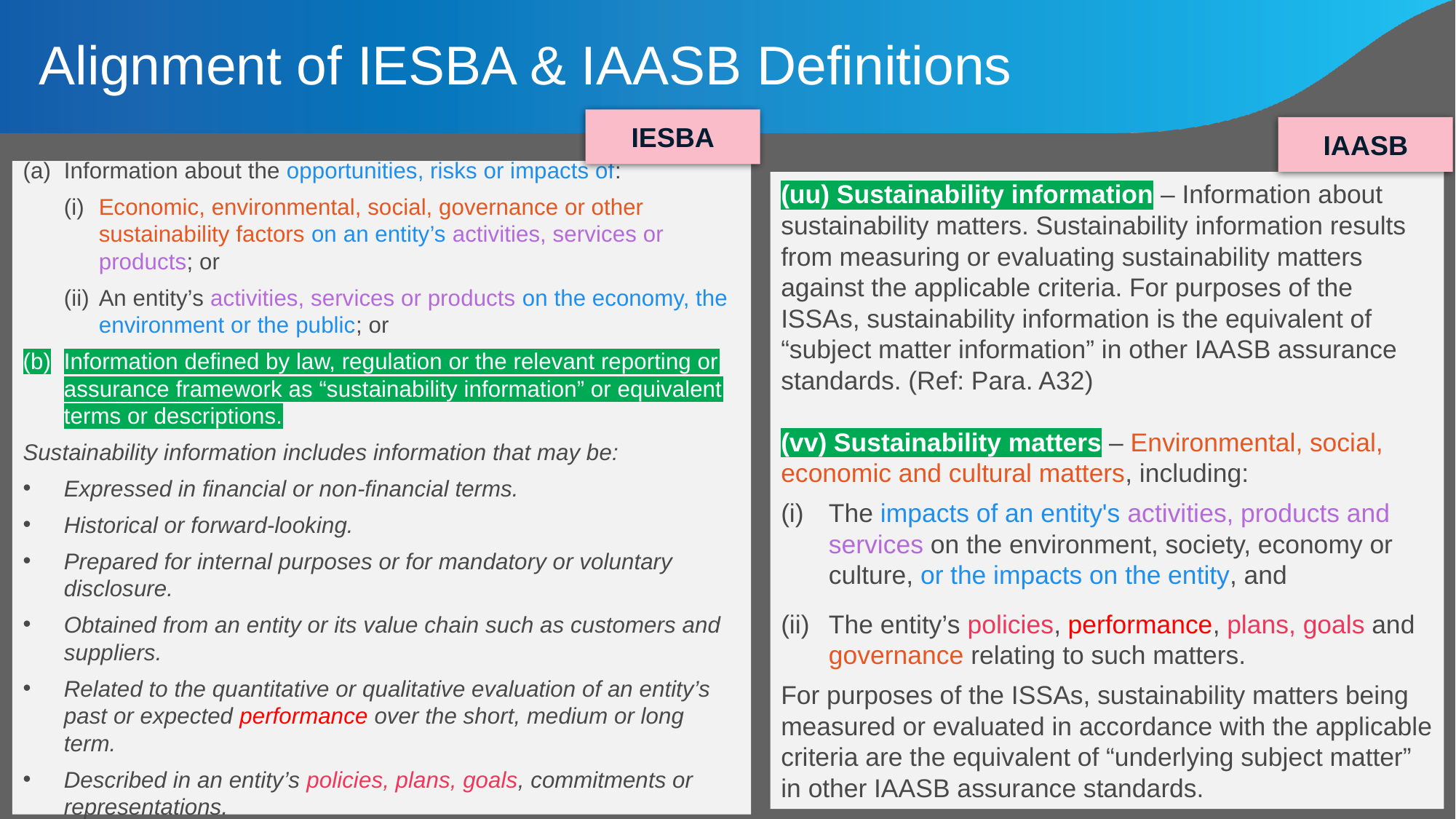

Alignment of IESBA & IAASB Definitions
IESBA
IAASB
(a)	Information about the opportunities, risks or impacts of:
(i)	Economic, environmental, social, governance or other sustainability factors on an entity’s activities, services or products; or
(ii)	An entity’s activities, services or products on the economy, the environment or the public; or
(b)	Information defined by law, regulation or the relevant reporting or assurance framework as “sustainability information” or equivalent terms or descriptions.
Sustainability information includes information that may be:
Expressed in financial or non-financial terms.
Historical or forward-looking.
Prepared for internal purposes or for mandatory or voluntary disclosure.
Obtained from an entity or its value chain such as customers and suppliers.
Related to the quantitative or qualitative evaluation of an entity’s past or expected performance over the short, medium or long term.
Described in an entity’s policies, plans, goals, commitments or representations.
(uu) Sustainability information – Information about sustainability matters. Sustainability information results from measuring or evaluating sustainability matters against the applicable criteria. For purposes of the ISSAs, sustainability information is the equivalent of “subject matter information” in other IAASB assurance standards. (Ref: Para. A32)

(vv) Sustainability matters – Environmental, social, economic and cultural matters, including:
The impacts of an entity's activities, products and services on the environment, society, economy or culture, or the impacts on the entity, and
The entity’s policies, performance, plans, goals and governance relating to such matters.
For purposes of the ISSAs, sustainability matters being measured or evaluated in accordance with the applicable criteria are the equivalent of “underlying subject matter” in other IAASB assurance standards.
92